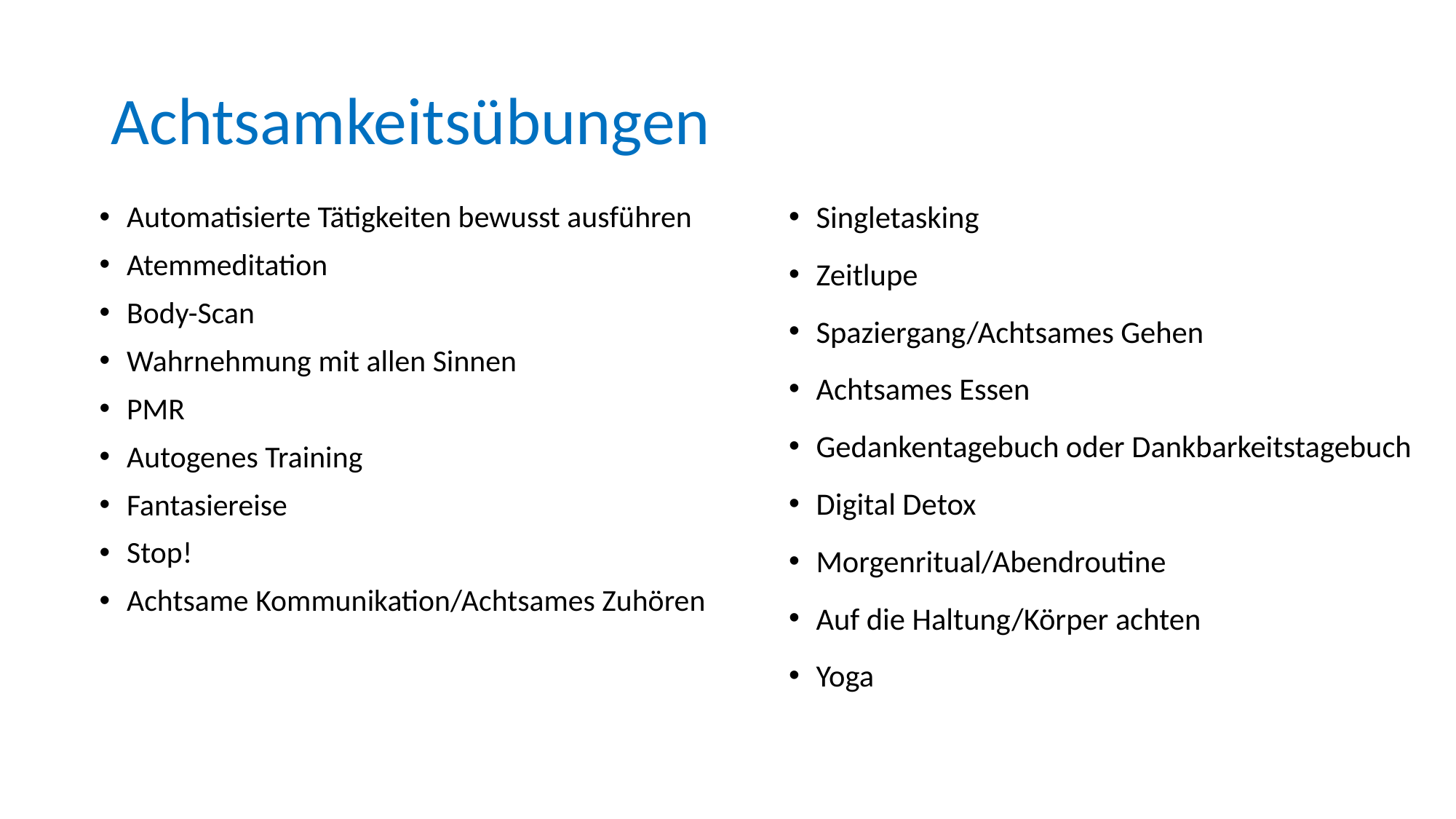

# Achtsamkeitsübungen
Singletasking
Zeitlupe
Spaziergang/Achtsames Gehen
Achtsames Essen
Gedankentagebuch oder Dankbarkeitstagebuch
Digital Detox
Morgenritual/Abendroutine
Auf die Haltung/Körper achten
Yoga
Automatisierte Tätigkeiten bewusst ausführen
Atemmeditation
Body-Scan
Wahrnehmung mit allen Sinnen
PMR
Autogenes Training
Fantasiereise
Stop!
Achtsame Kommunikation/Achtsames Zuhören